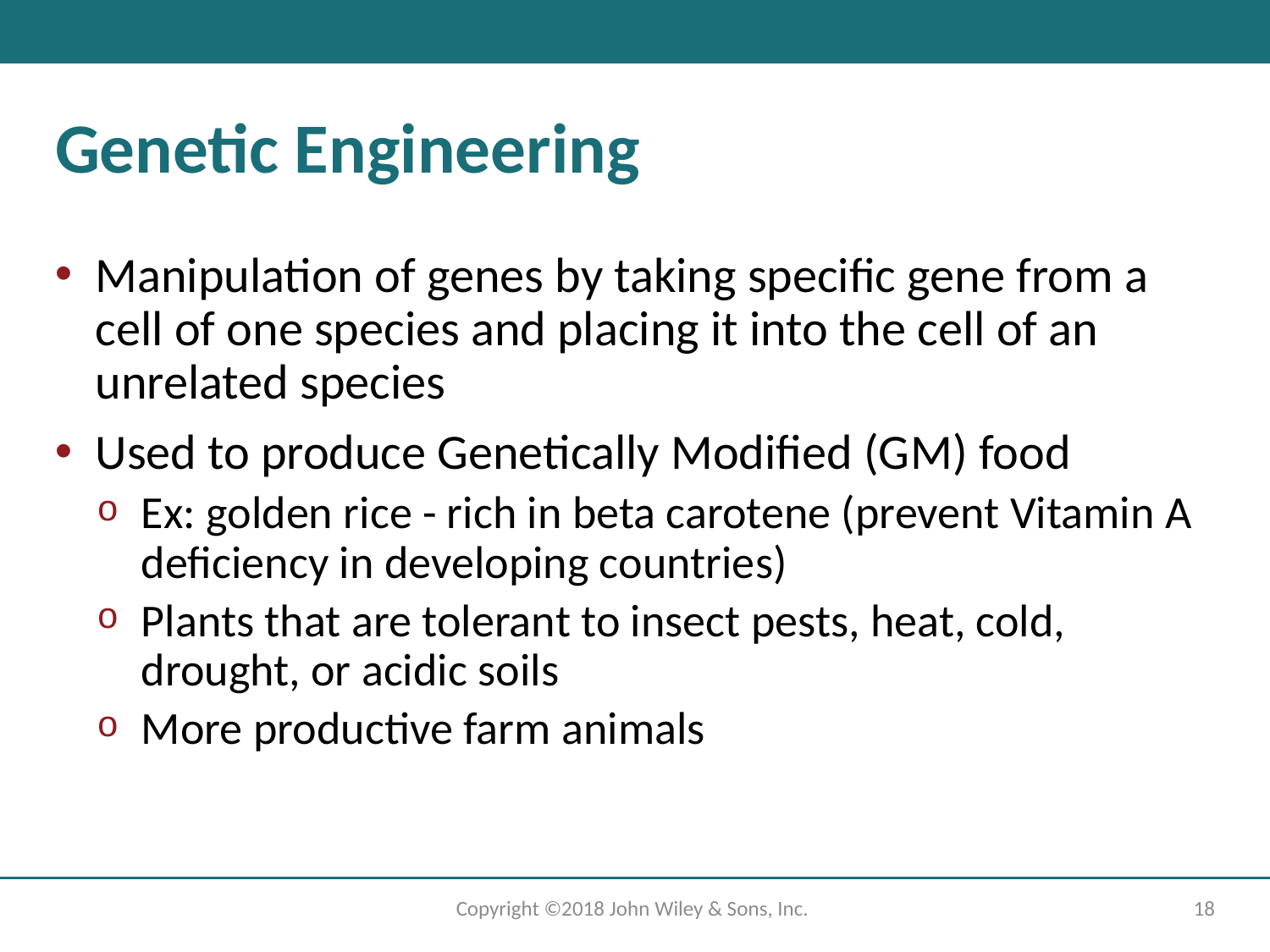

# Genetic Engineering
Manipulation of genes by taking specific gene from a cell of one species and placing it into the cell of an unrelated species
Used to produce Genetically Modified (G M) food
Ex: golden rice - rich in beta carotene (prevent Vitamin A deficiency in developing countries)
Plants that are tolerant to insect pests, heat, cold, drought, or acidic soils
More productive farm animals
Copyright ©2018 John Wiley & Sons, Inc.
18